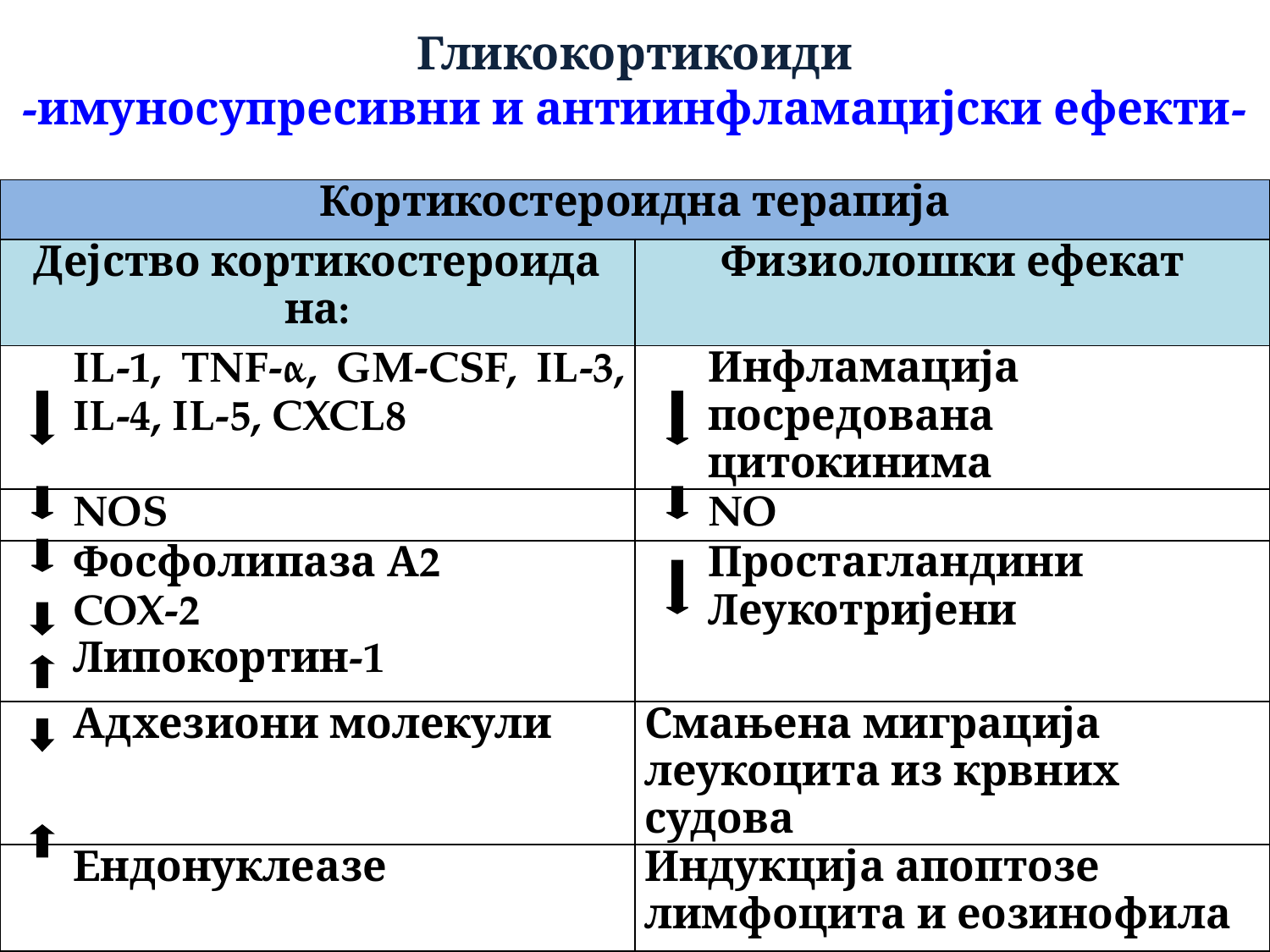

# Гликокортикоиди -имуносупресивни и антиинфламацијски ефекти-
| Кортикостероидна терапија |  |
| --- | --- |
| Дејство кортикостероида на: | Физиолошки ефекат |
| IL-1, TNF-α, GM-CSF, IL-3, IL-4, IL-5, CXCL8 | Инфламација посредована цитокинима |
| NOS | NO |
| Фосфолипаза А2 COX-2 Липокортин-1 | Простагландини Леукотријени |
| Адхезиони молекули | Смањена миграција леукоцита из крвних судова |
| Ендонуклеазе | Индукција апоптозе лимфоцита и еозинофила |